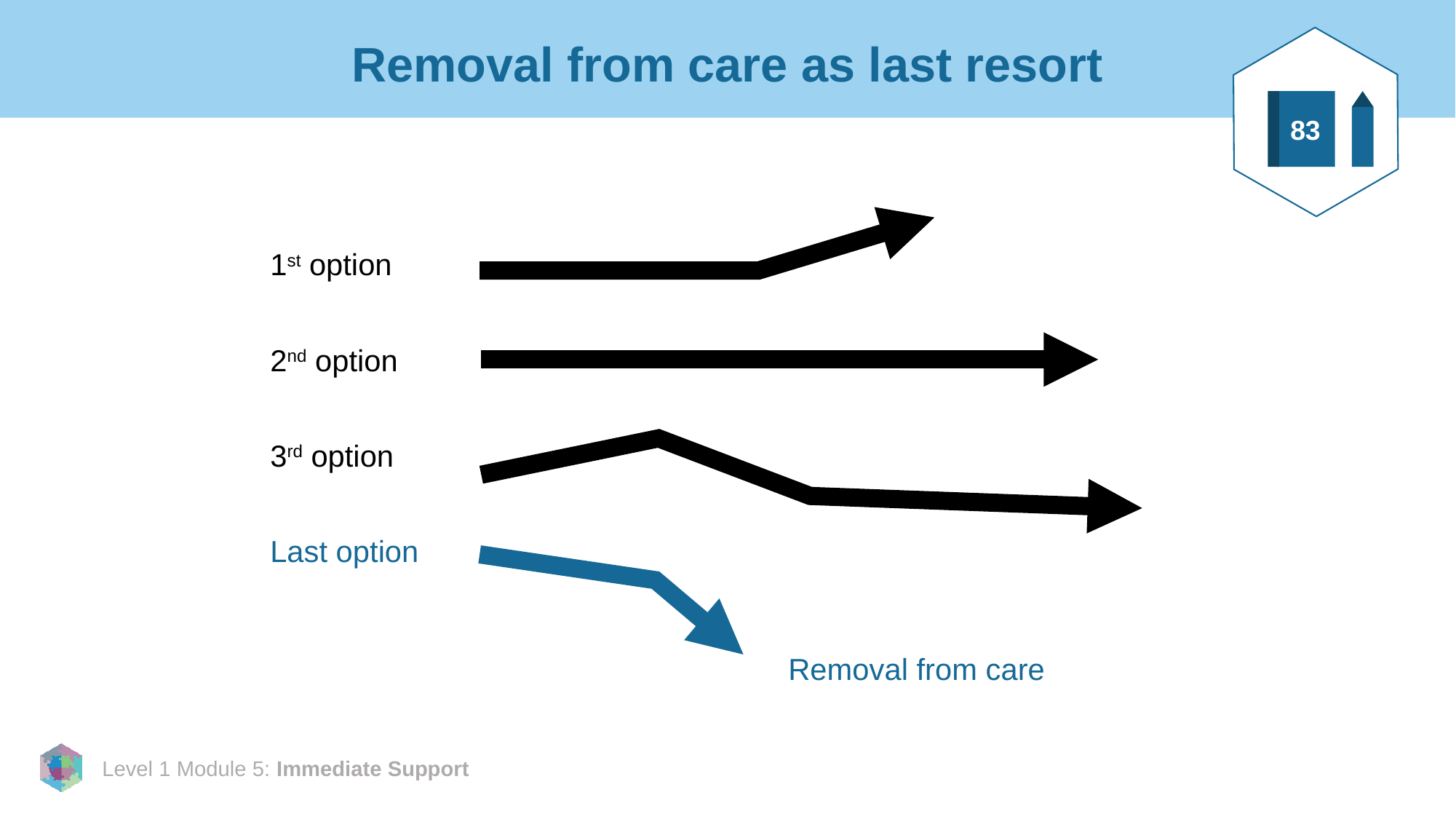

# Removal from care as last resort

83

1st option
2nd option
3rd option

Last option

Removal from care